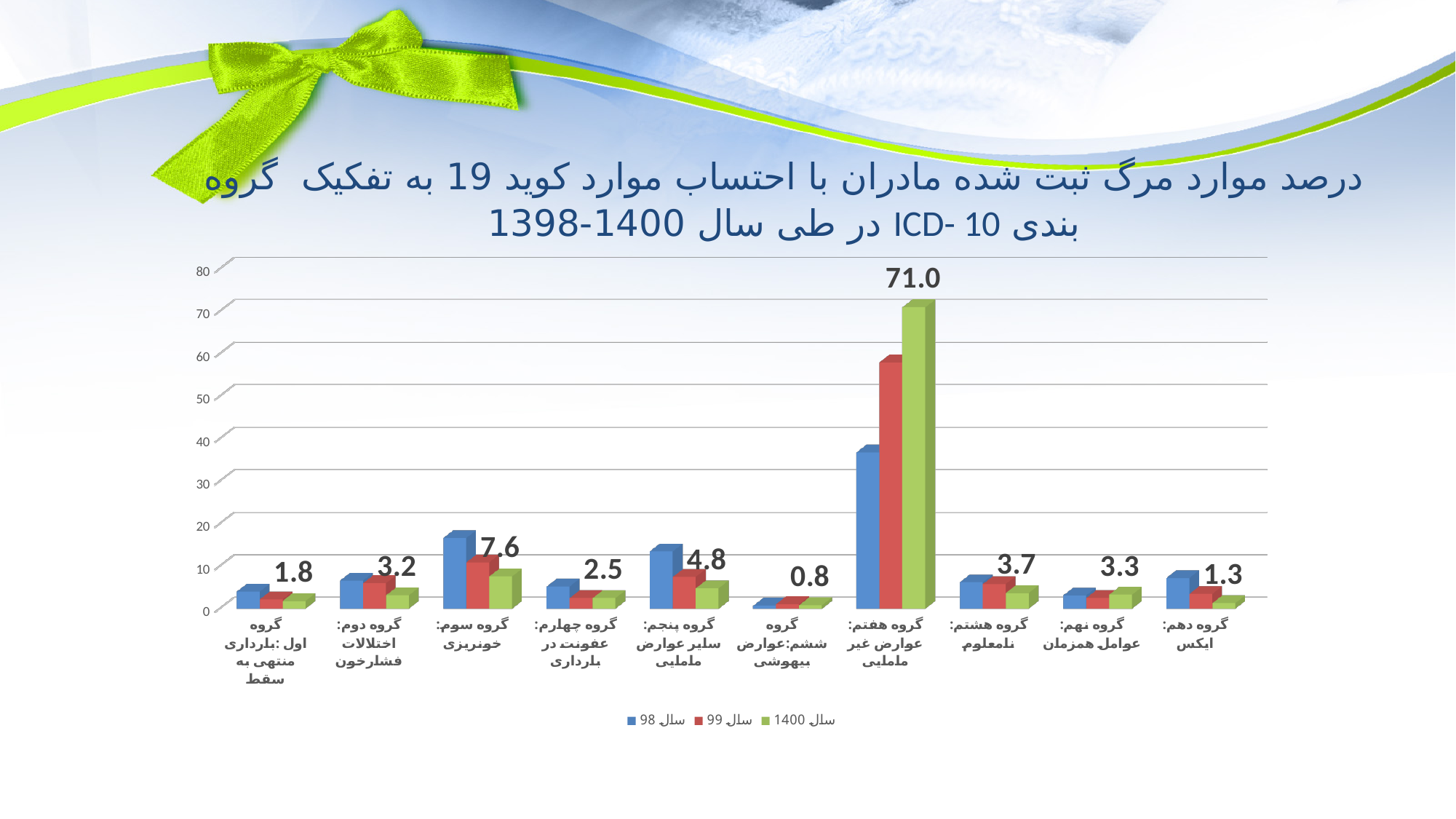

درصد موارد مرگ ثبت شده مادران با احتساب موارد کوید 19 به تفکیک  گروه بندی ICD- 10 در طی سال 1400-1398

[unsupported chart]